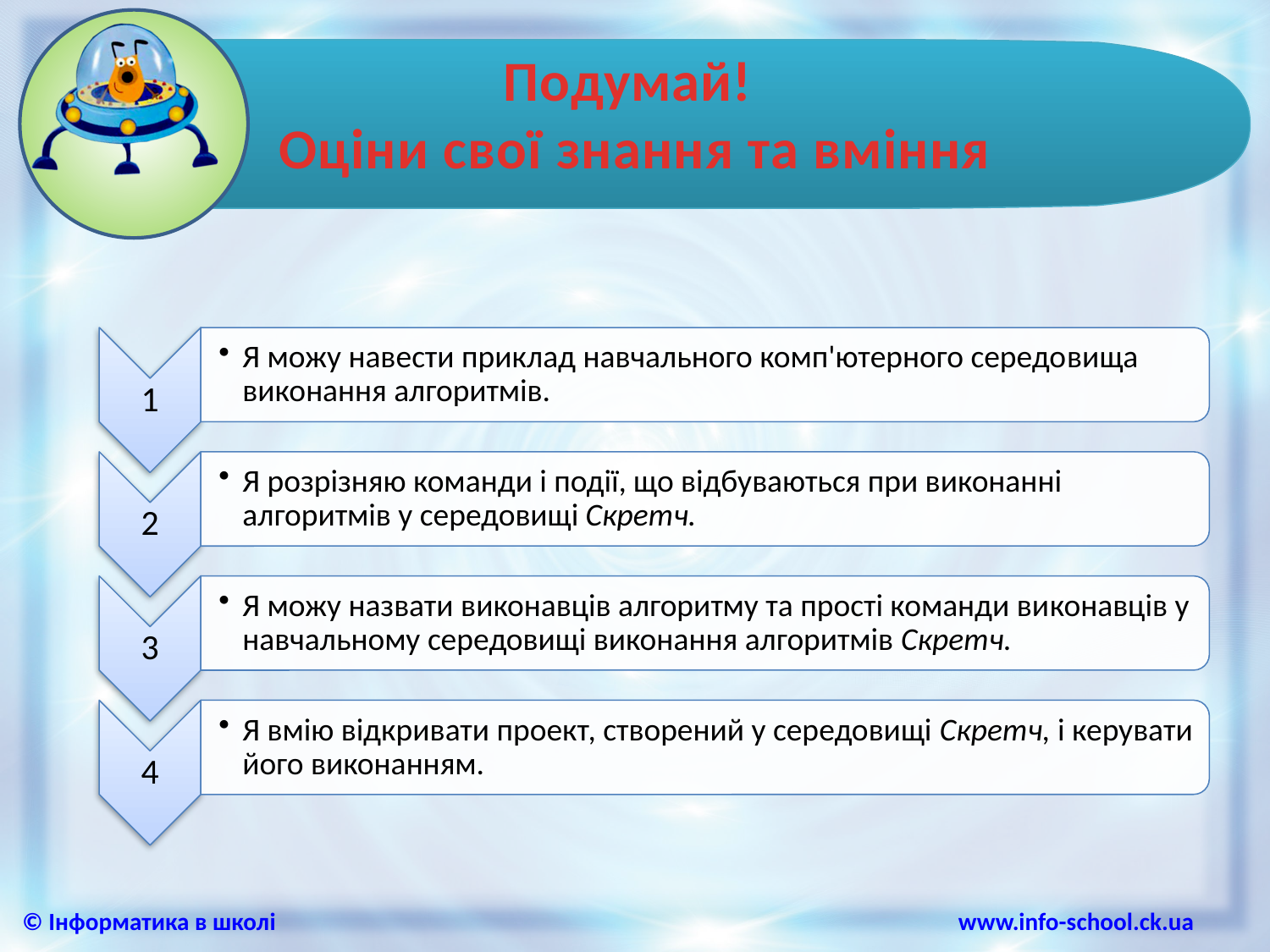

# Подумай! Оціни свої знання та вміння
1
Я можу навести приклад навчального комп'ютерного середо­вища виконання алгоритмів.
2
Я розрізняю команди і події, що відбуваються при виконанні алгоритмів у середовищі Скретч.
3
Я можу назвати виконавців алгоритму та прості команди ви­конавців у навчальному середовищі виконання алгоритмів Скретч.
4
Я вмію відкривати проект, створений у середовищі Скретч, і керувати його виконанням.